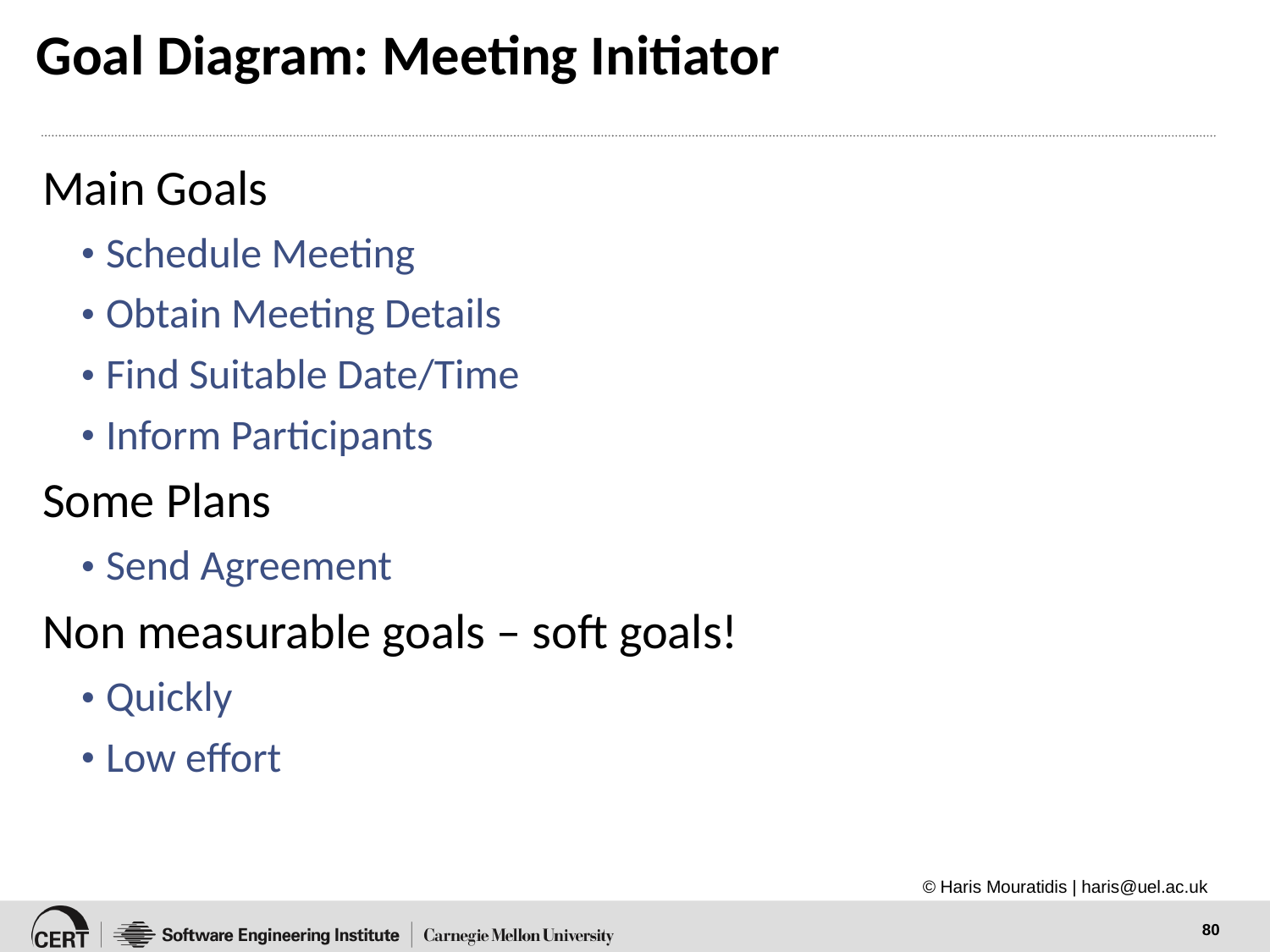

# Goal Diagram: Meeting Initiator
Main Goals
Schedule Meeting
Obtain Meeting Details
Find Suitable Date/Time
Inform Participants
Some Plans
Send Agreement
Non measurable goals – soft goals!
Quickly
Low effort
© Haris Mouratidis | haris@uel.ac.uk